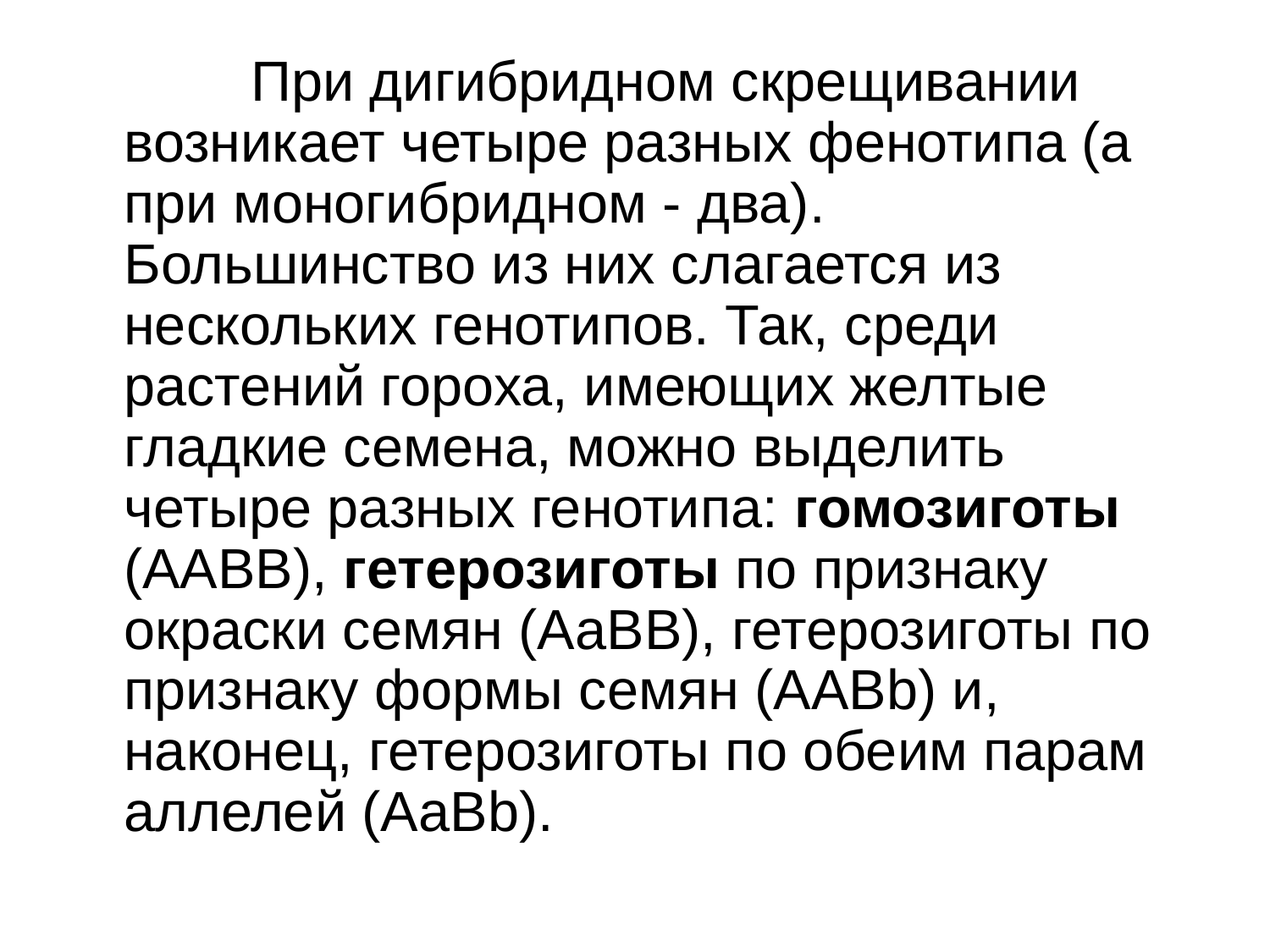

При дигибридном скрещивании возникает четыре разных фенотипа (а при моногибридном - два). Большинство из них слагается из нескольких генотипов. Так, среди растений гороха, имеющих желтые гладкие семена, можно выделить четыре разных генотипа: гомозиготы (ААВВ), гетерозиготы по признаку окраски семян (АаВВ), гетерозиготы по признаку формы семян (ААВb) и, наконец, гетерозиготы по обеим парам аллелей (АаВb).